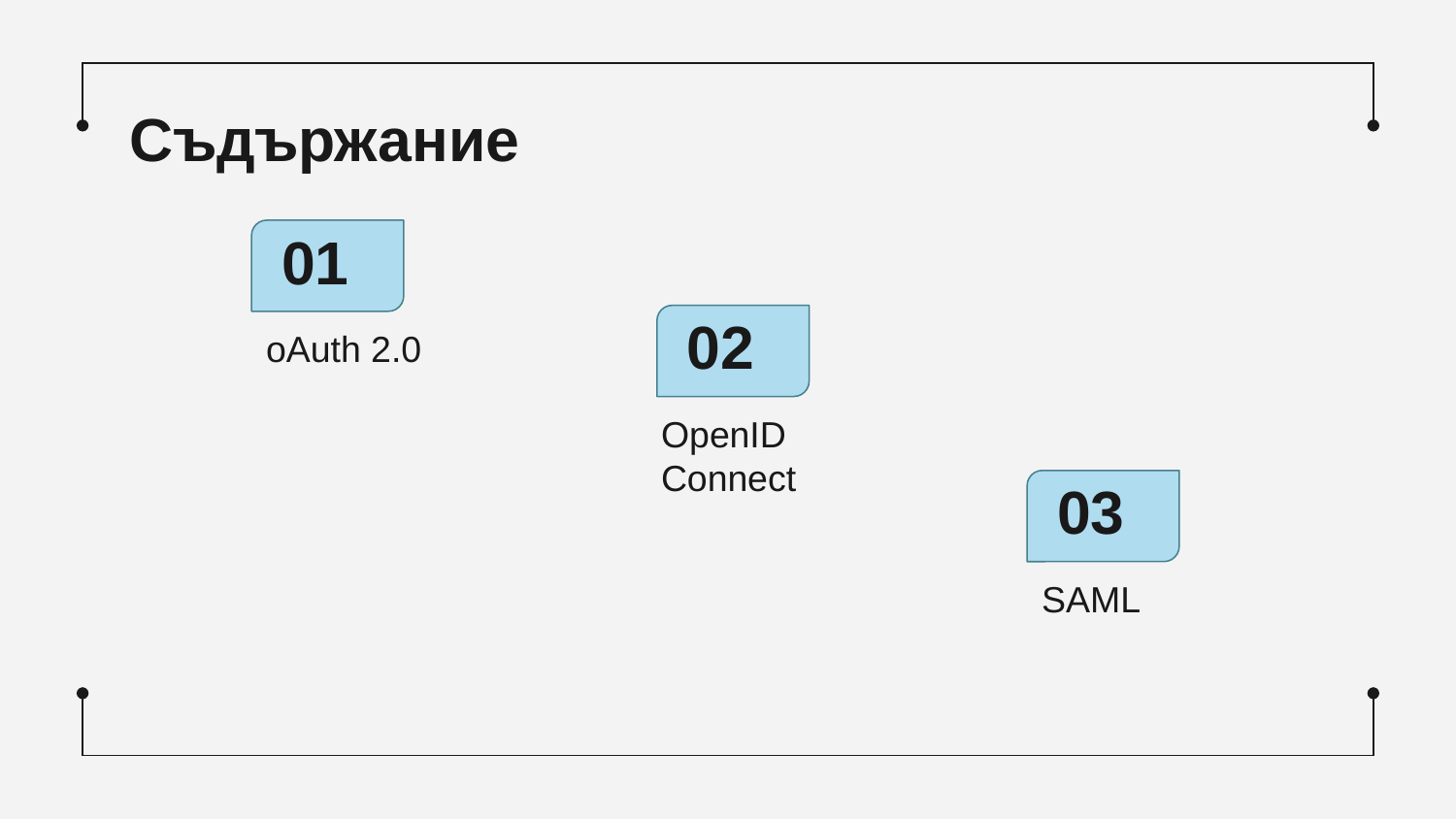

Съдържание

# 01

oAuth 2.0
02
OpenID Connect

03
SAML